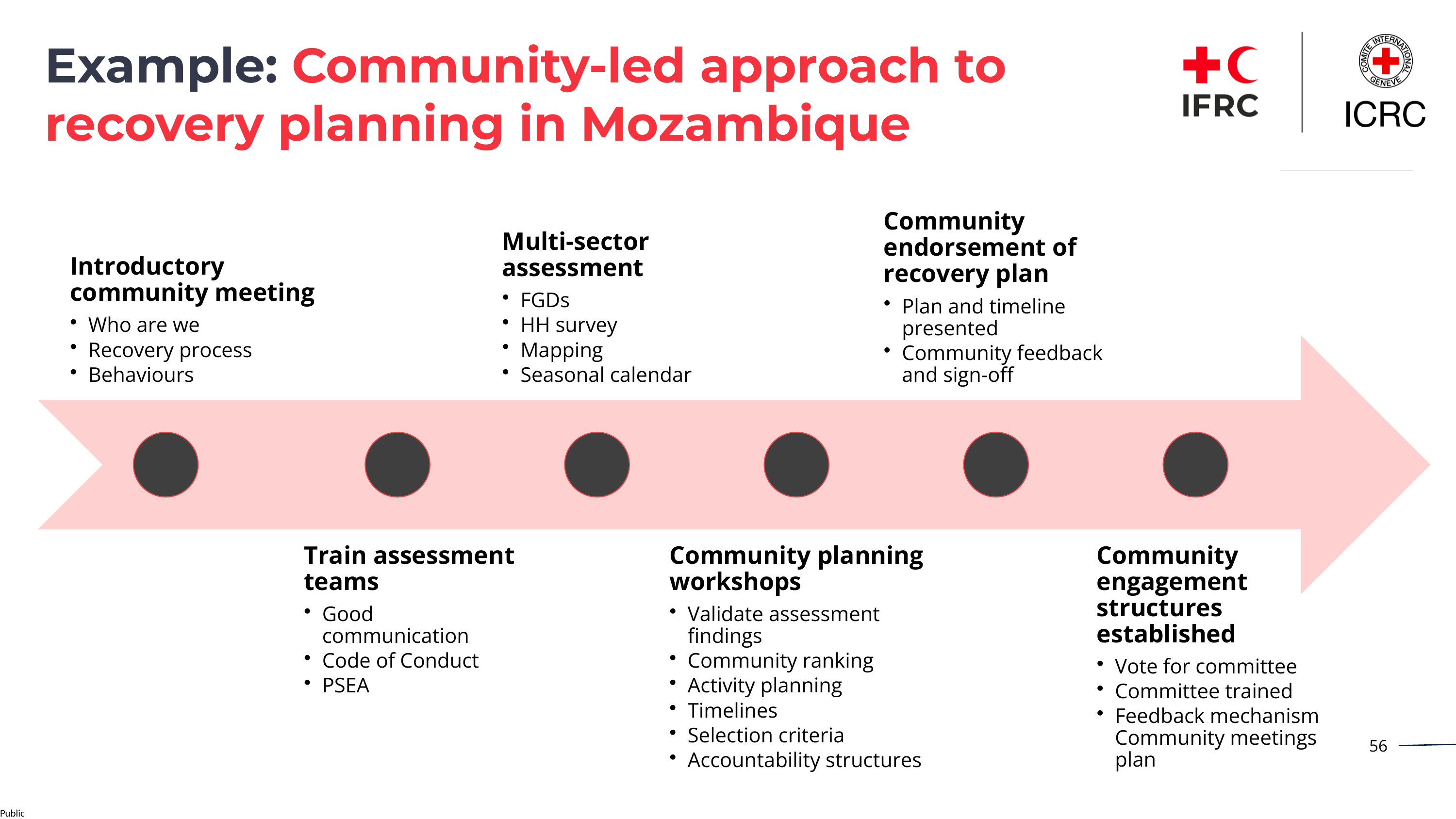

Example: Community-led approach to recovery planning in Mozambique
Introductory community meeting
Who are we
Recovery process
Behaviours
Multi-sector assessment
FGDs
HH survey
Mapping
Seasonal calendar
Community endorsement of recovery plan
Plan and timeline presented
Community feedback and sign-off

Train assessment teams
Good communication
Code of Conduct
PSEA
Community planning workshops
Validate assessment findings
Community ranking
Activity planning
Timelines
Selection criteria
Accountability structures
Community engagement structures established
Vote for committee
Committee trained
Feedback mechanism Community meetings plan